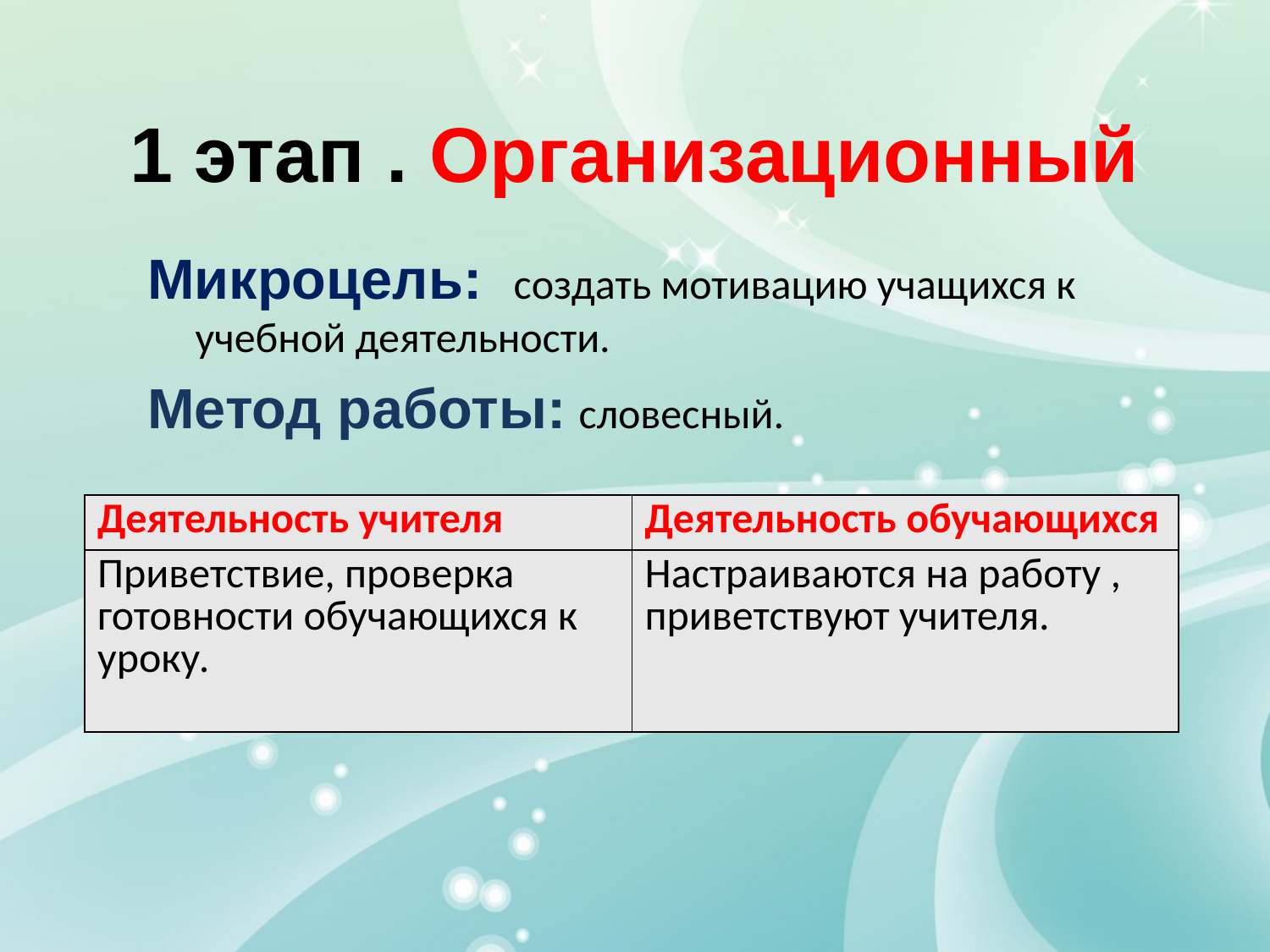

# 1 этап . Организационный
Микроцель:  создать мотивацию учащихся к учебной деятельности.
Метод работы: словесный.

| Деятельность учителя | Деятельность обучающихся |
| --- | --- |
| Приветствие, проверка готовности обучающихся к уроку. | Настраиваются на работу , приветствуют учителя. |